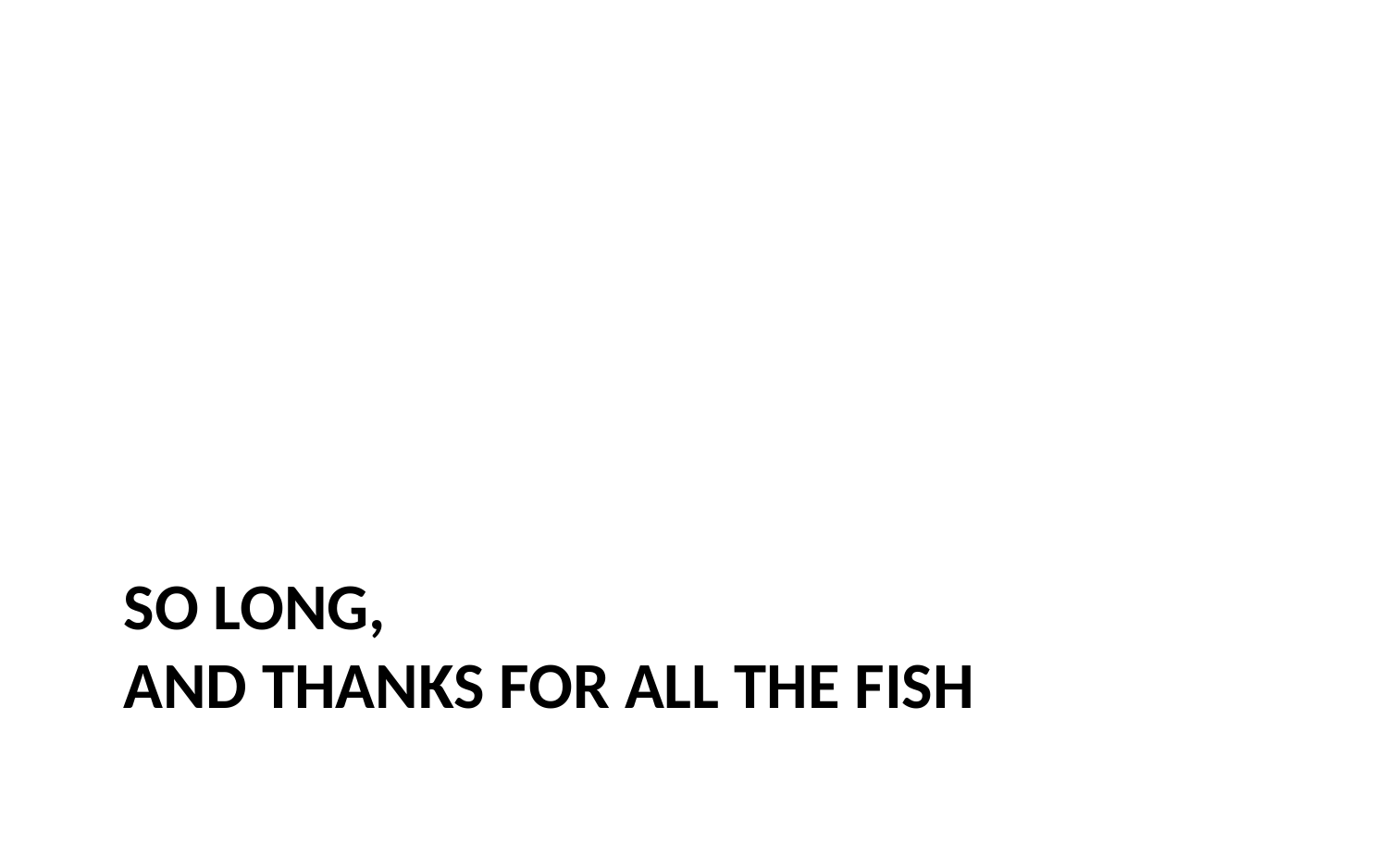

# So long, and Thanks for all the fish